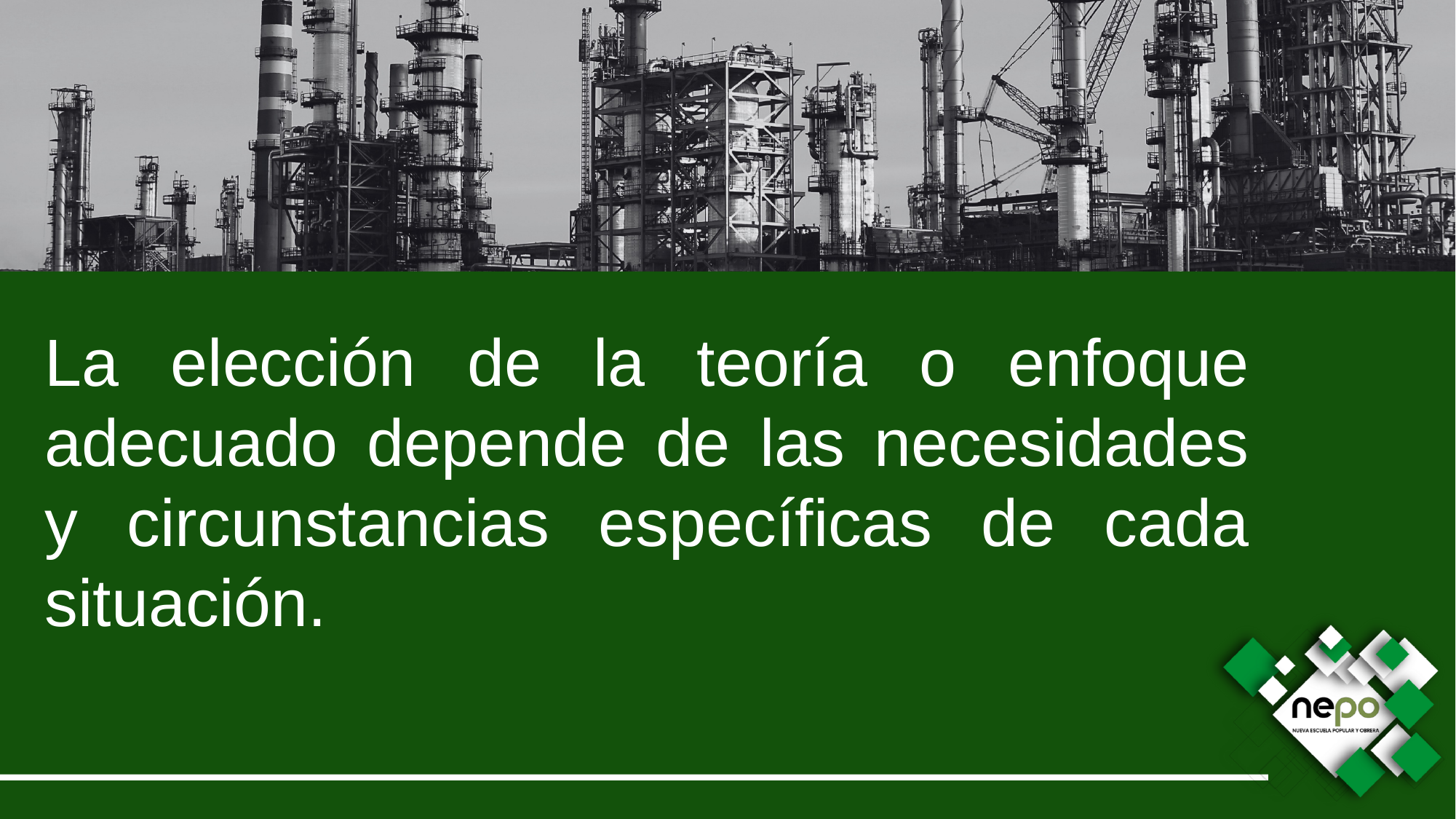

La elección de la teoría o enfoque adecuado depende de las necesidades y circunstancias específicas de cada situación.